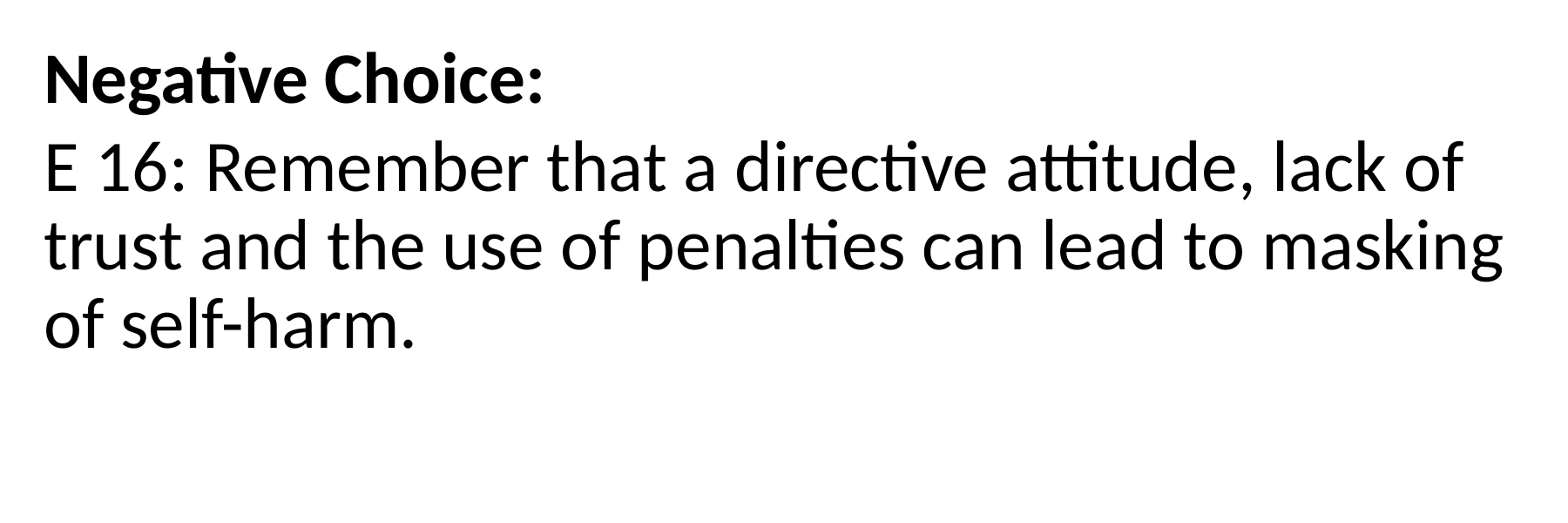

Negative Choice:
E 16: Remember that a directive attitude, lack of trust and the use of penalties can lead to masking of self-harm.